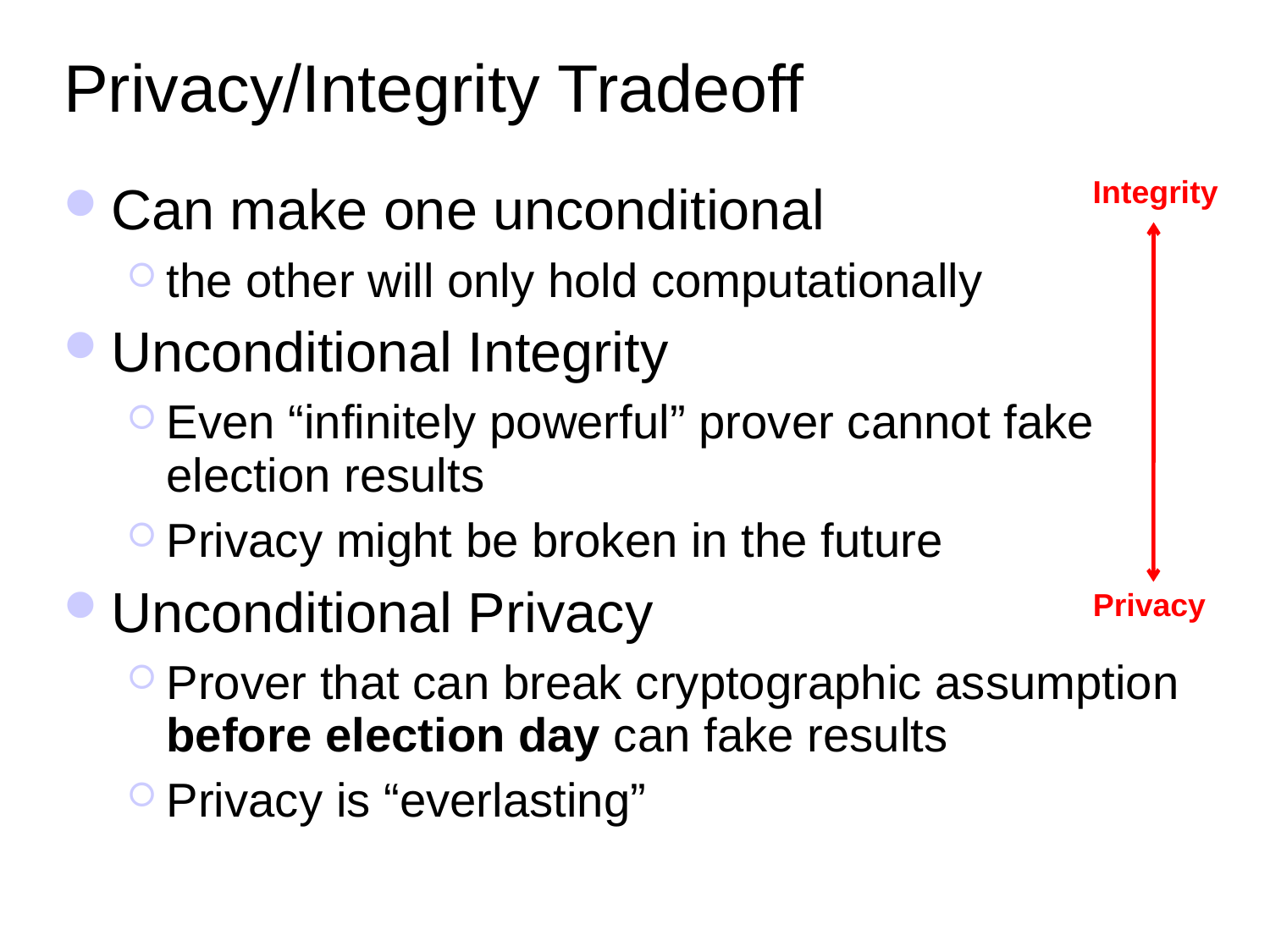

# Privacy/Integrity Tradeoff
Integrity
Can make one unconditional
the other will only hold computationally
Unconditional Integrity
Even “infinitely powerful” prover cannot fake election results
Privacy might be broken in the future
Unconditional Privacy
Prover that can break cryptographic assumption before election day can fake results
Privacy is “everlasting”
Privacy